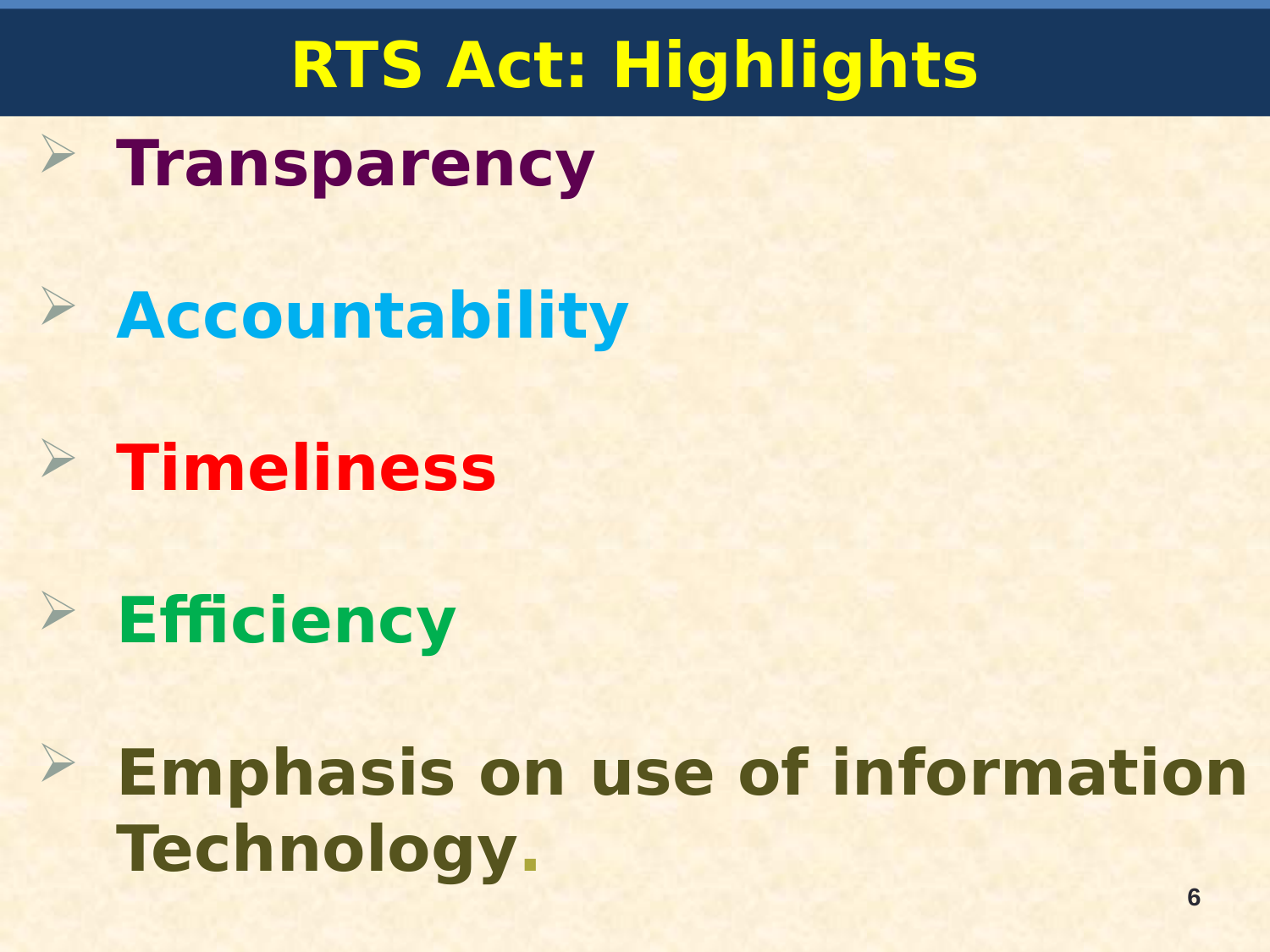

RTS Act: Highlights
Transparency

Accountability

Timeliness

Efficiency

Emphasis on use of information Technology.

6